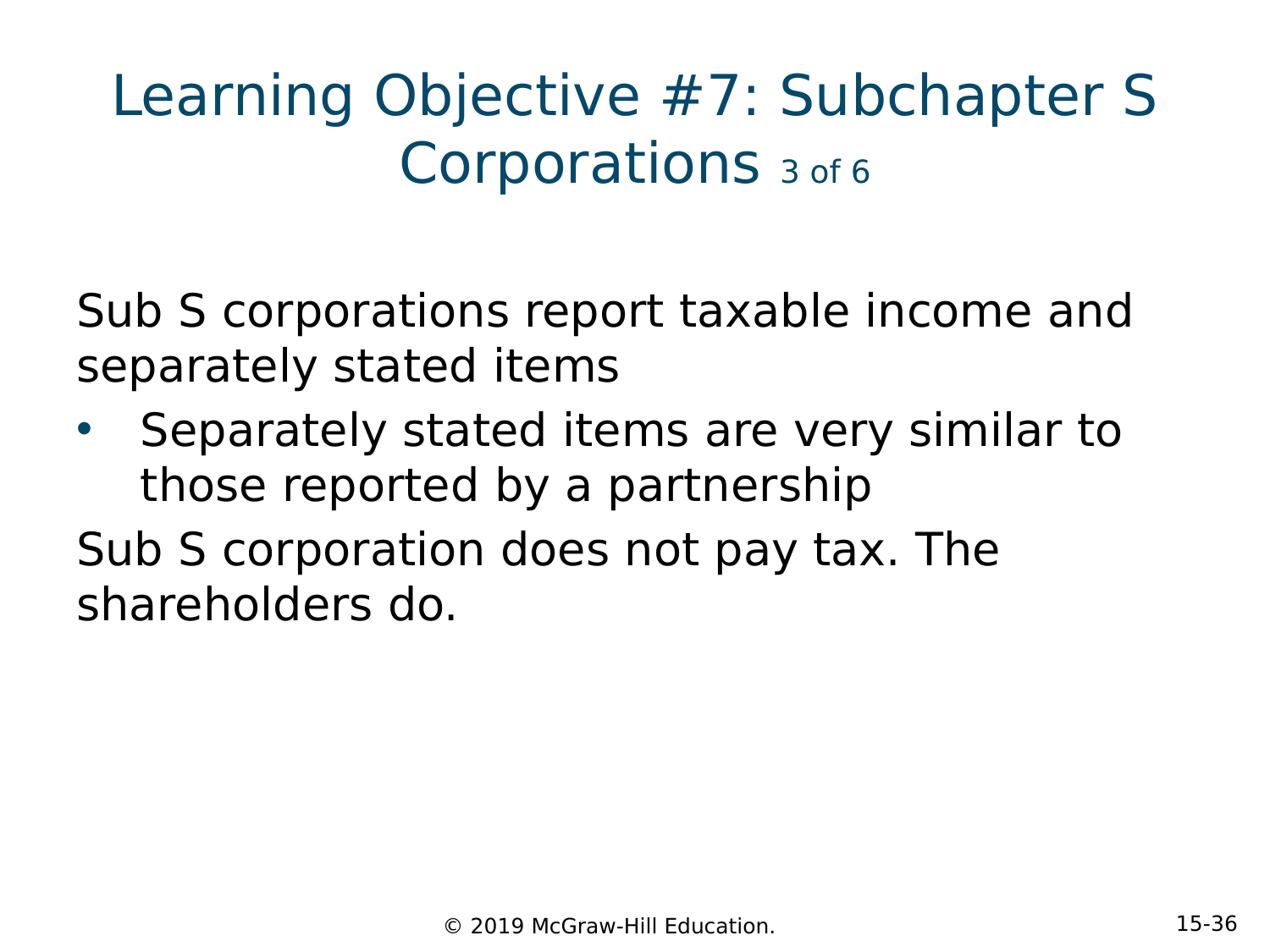

# Learning Objective #7: Subchapter S Corporations 3 of 6
Sub S corporations report taxable income and separately stated items
Separately stated items are very similar to those reported by a partnership
Sub S corporation does not pay tax. The shareholders do.